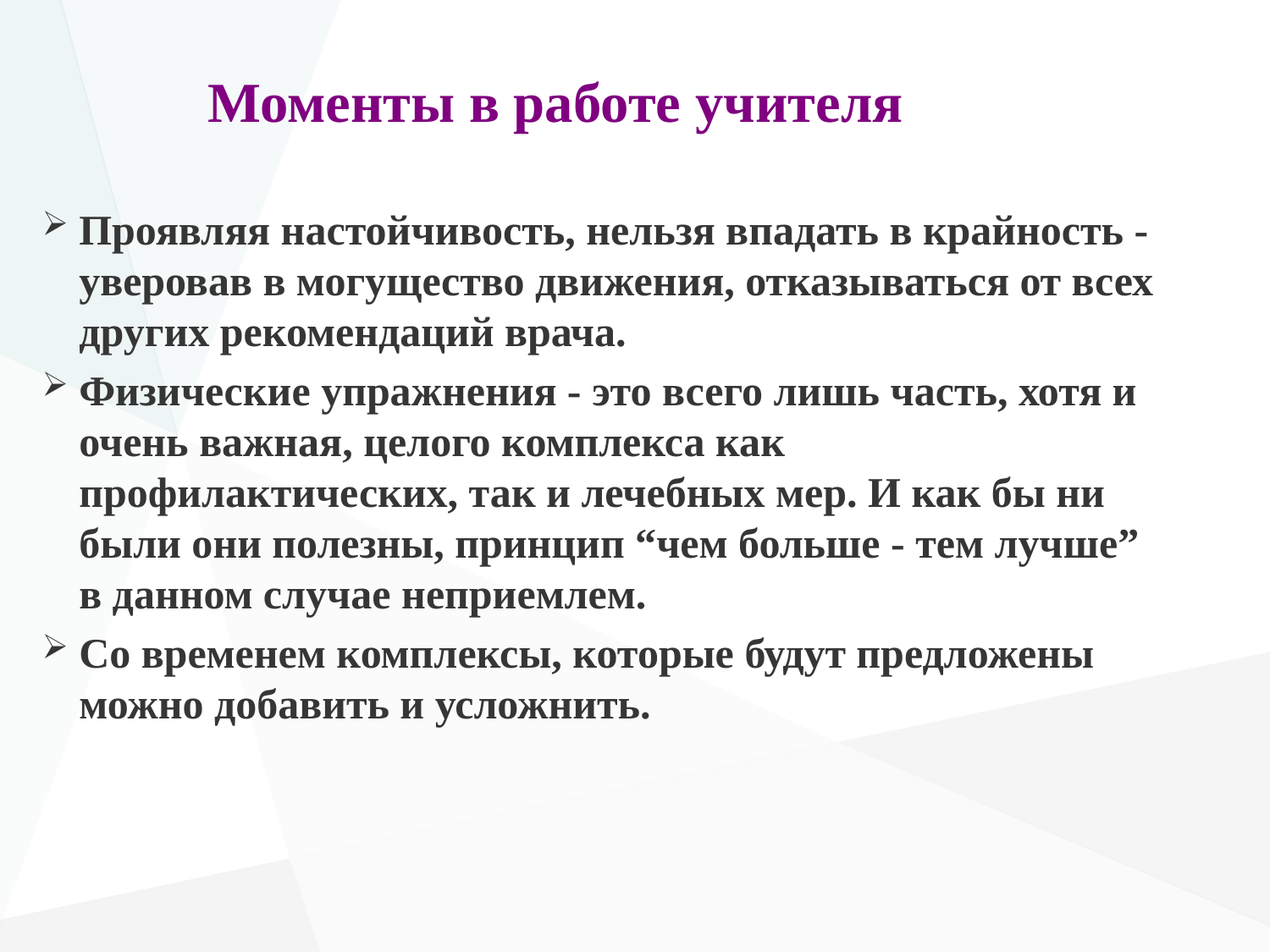

# Моменты в работе учителя
Проявляя настойчивость, нельзя впадать в крайность - уверовав в могущество движения, отказываться от всех других рекомендаций врача.
Физические упражнения - это всего лишь часть, хотя и очень важная, целого комплекса как профилактических, так и лечебных мер. И как бы ни были они полезны, принцип “чем больше - тем лучше” в данном случае неприемлем.
Со временем комплексы, которые будут предложены можно добавить и усложнить.